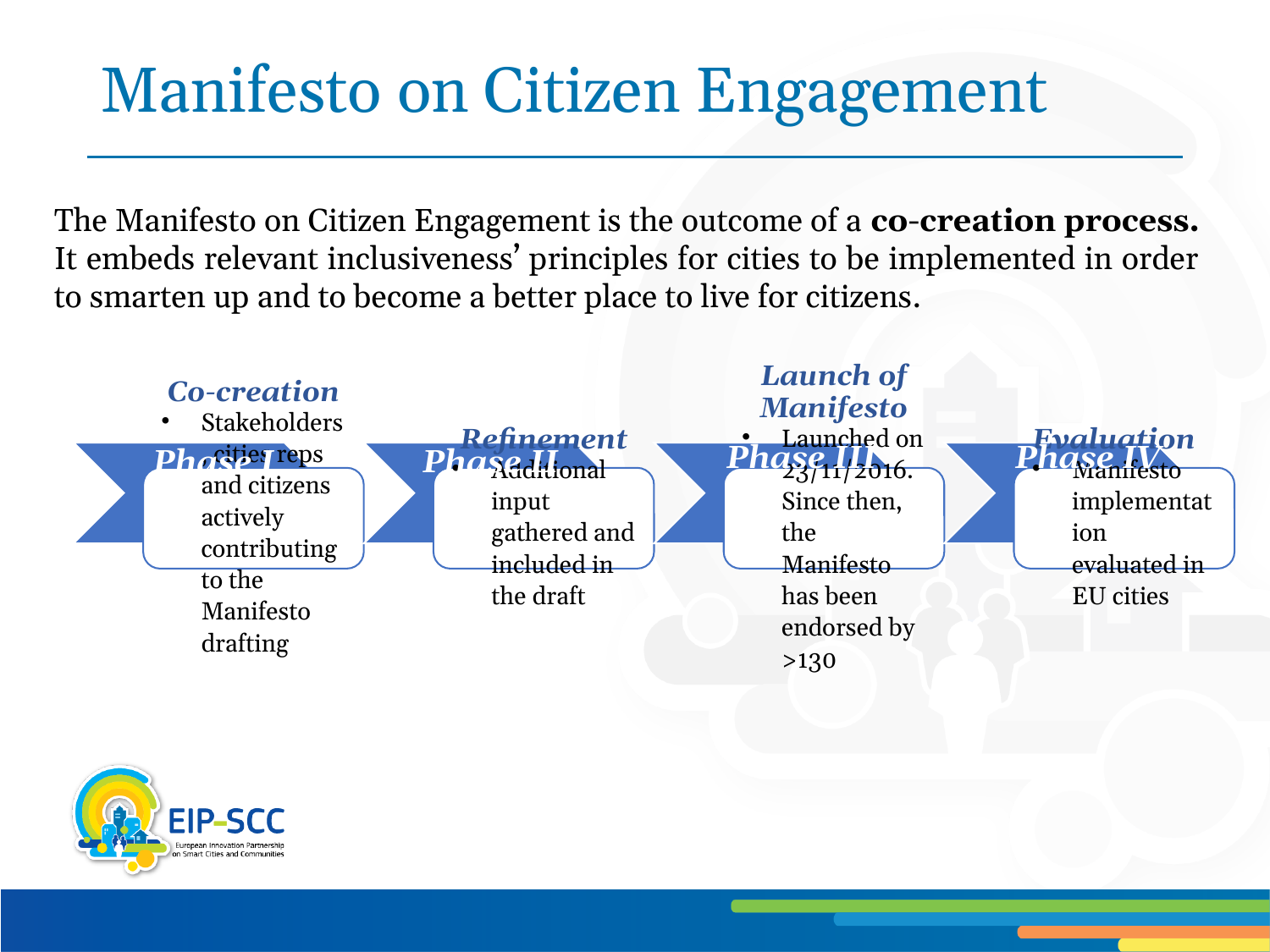

# Manifesto on Citizen Engagement
The Manifesto on Citizen Engagement is the outcome of a co-creation process. It embeds relevant inclusiveness’ principles for cities to be implemented in order to smarten up and to become a better place to live for citizens.
Co-creation
Refinement
Additional input gathered and included in the draft
Launch of Manifesto
Evaluation
Manifesto implementation evaluated in EU cities
Phase III
Phase IV
Phase II
Phase I